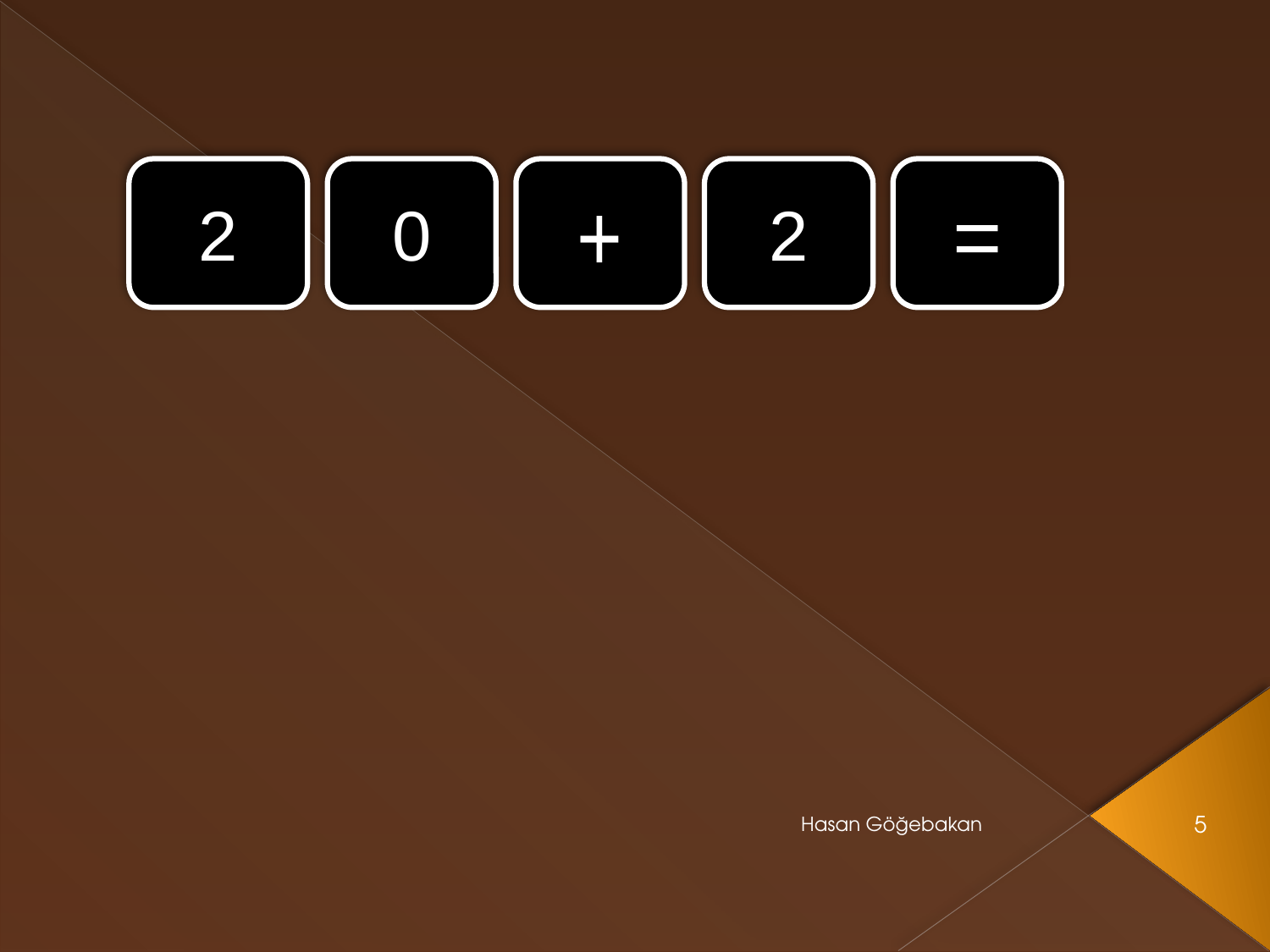

#
2
0
+
2
=

Hasan Göğebakan
5